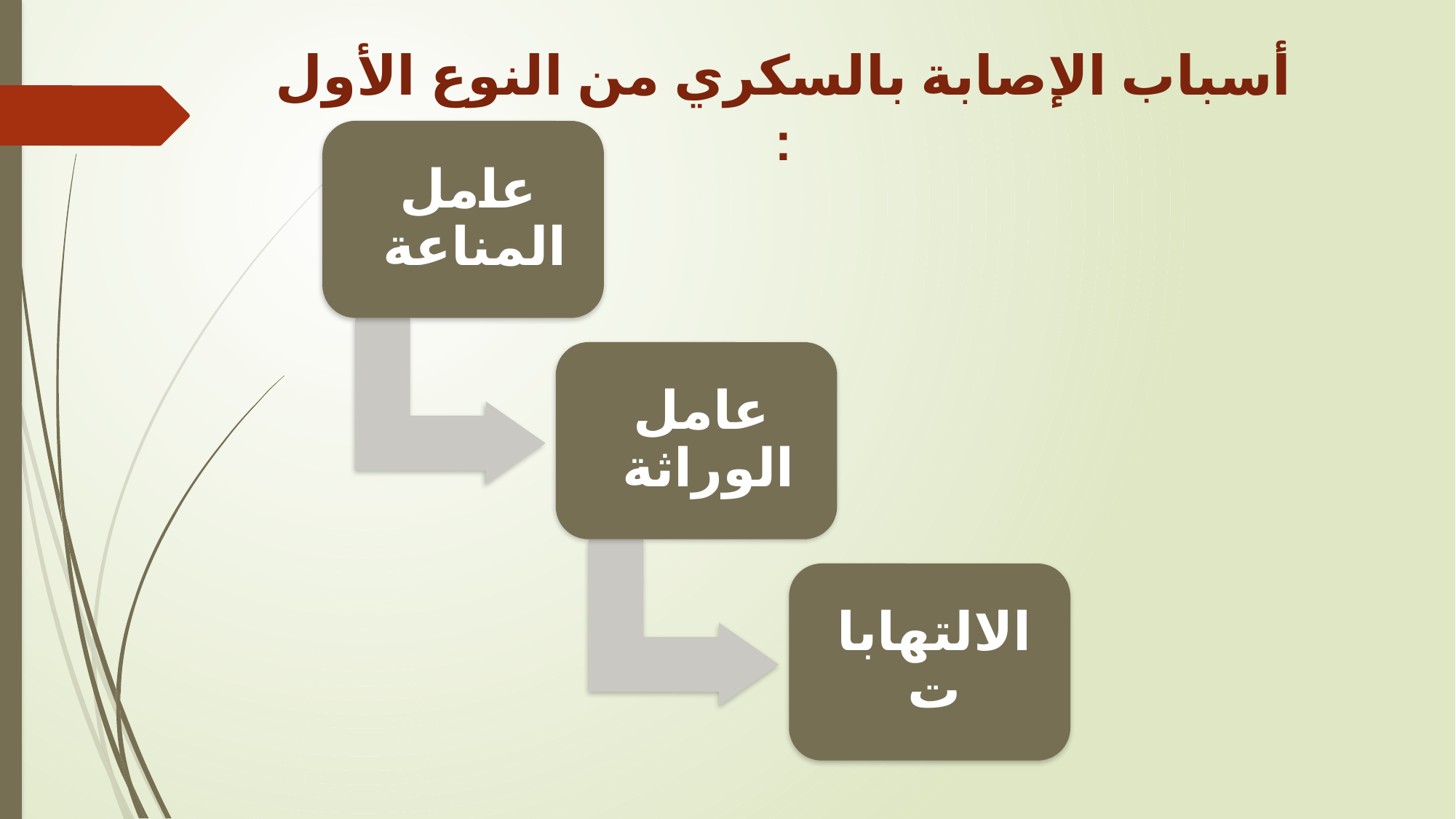

أسباب الإصابة بالسكري من النوع الأول :
عامل المناعة
عامل الوراثة
الالتهابات